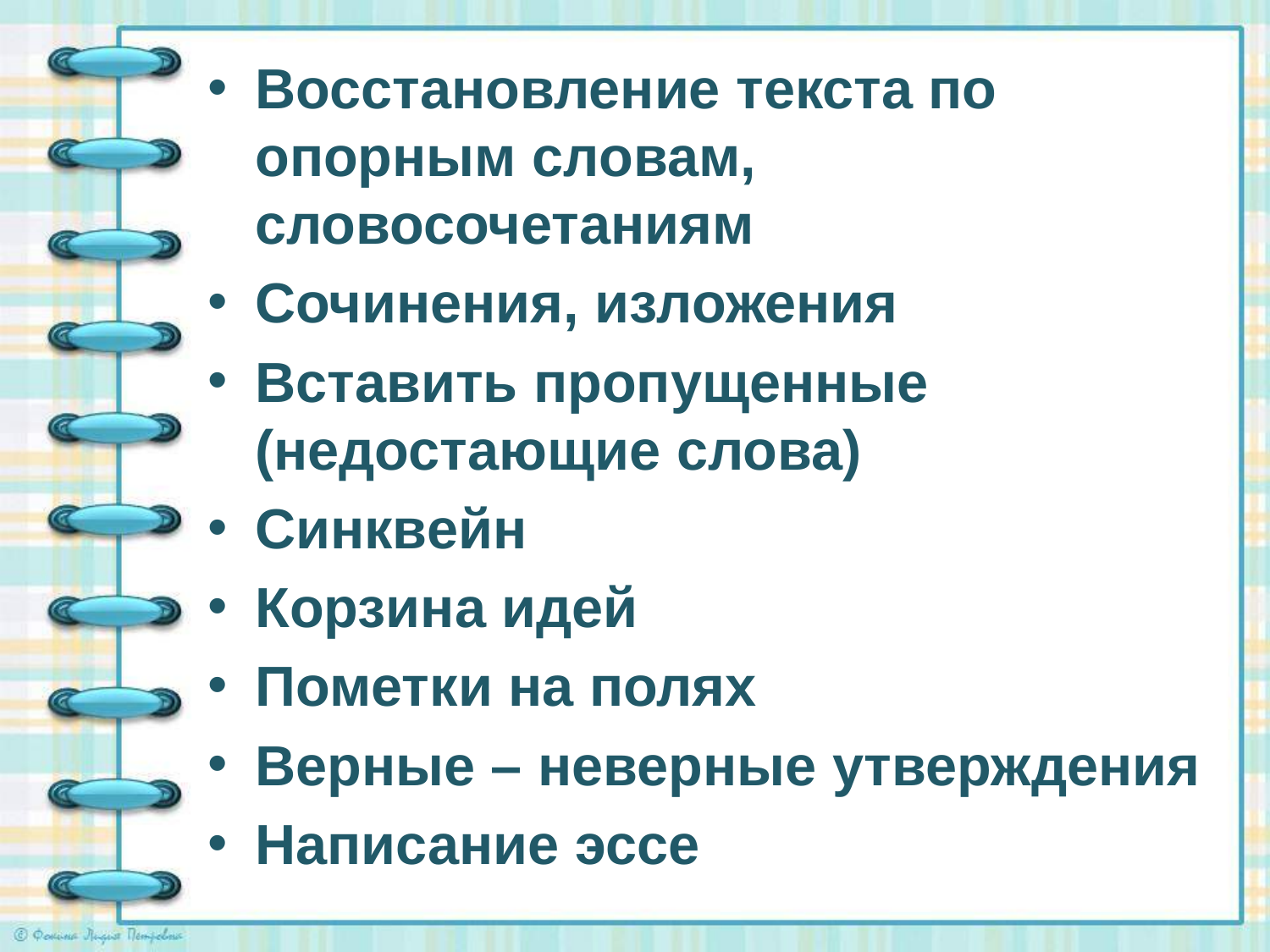

Восстановление текста по опорным словам, словосочетаниям
Сочинения, изложения
Вставить пропущенные (недостающие слова)
Синквейн
Корзина идей
Пометки на полях
Верные – неверные утверждения
Написание эссе